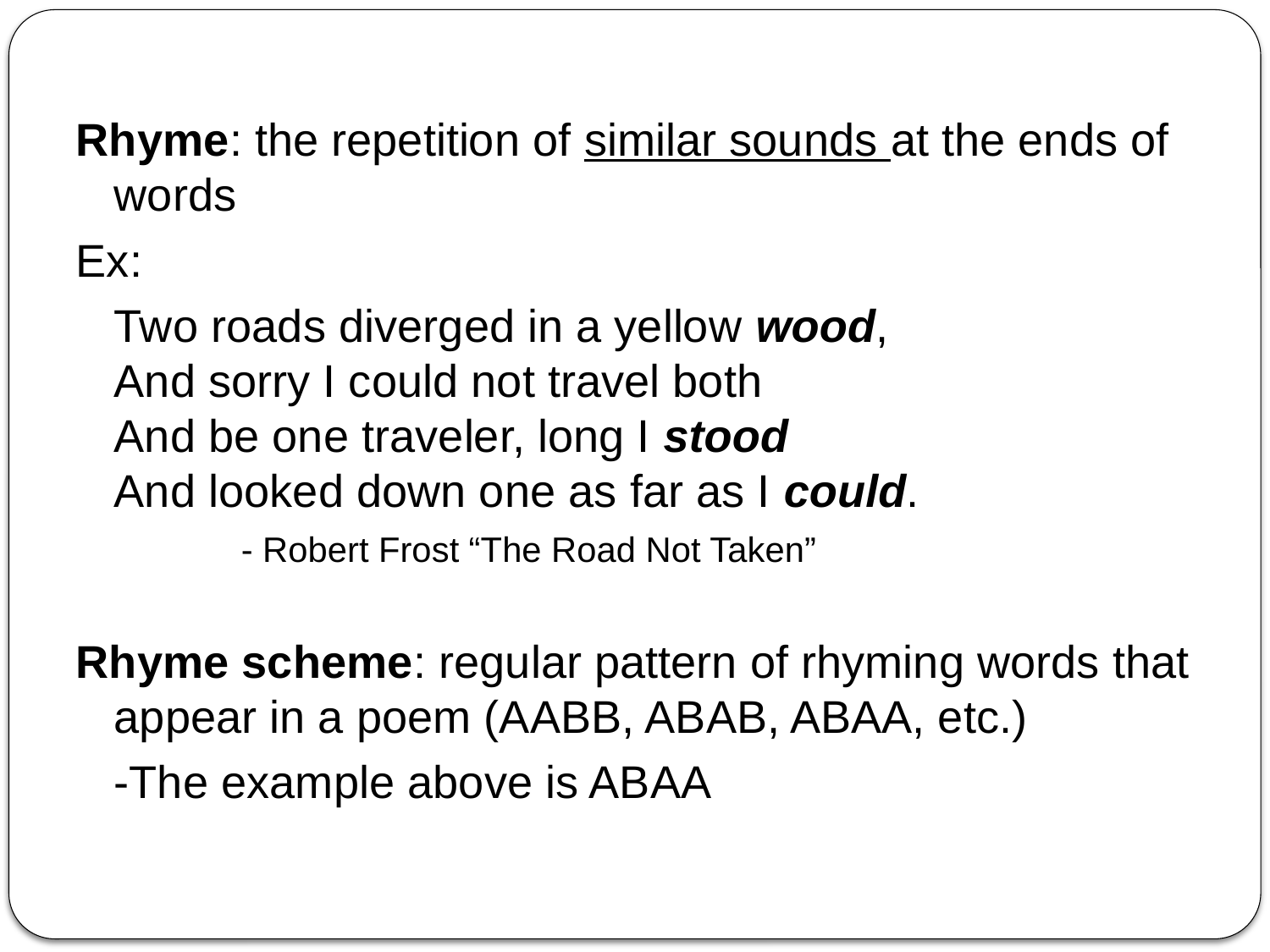

Rhyme: the repetition of similar sounds at the ends of words
Ex:
	Two roads diverged in a yellow wood,
And sorry I could not travel both
And be one traveler, long I stood
And looked down one as far as I could.
		- Robert Frost “The Road Not Taken”

Rhyme scheme: regular pattern of rhyming words that appear in a poem (AABB, ABAB, ABAA, etc.)
	-The example above is ABAA